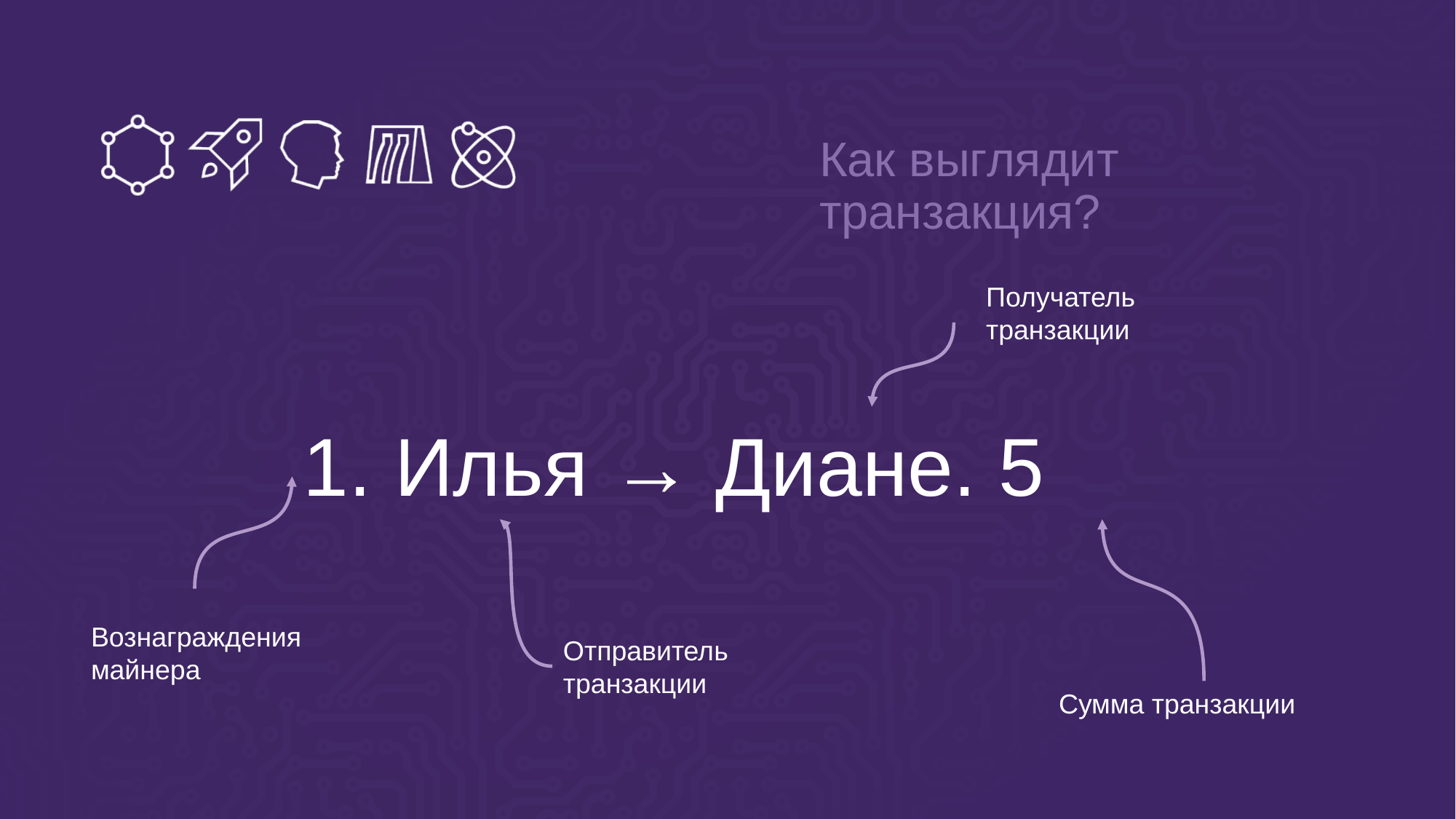

Как выглядит транзакция?
Получатель транзакции
# 1. Илья → Диане. 5
Вознаграждения майнера
Отправитель транзакции
Сумма транзакции